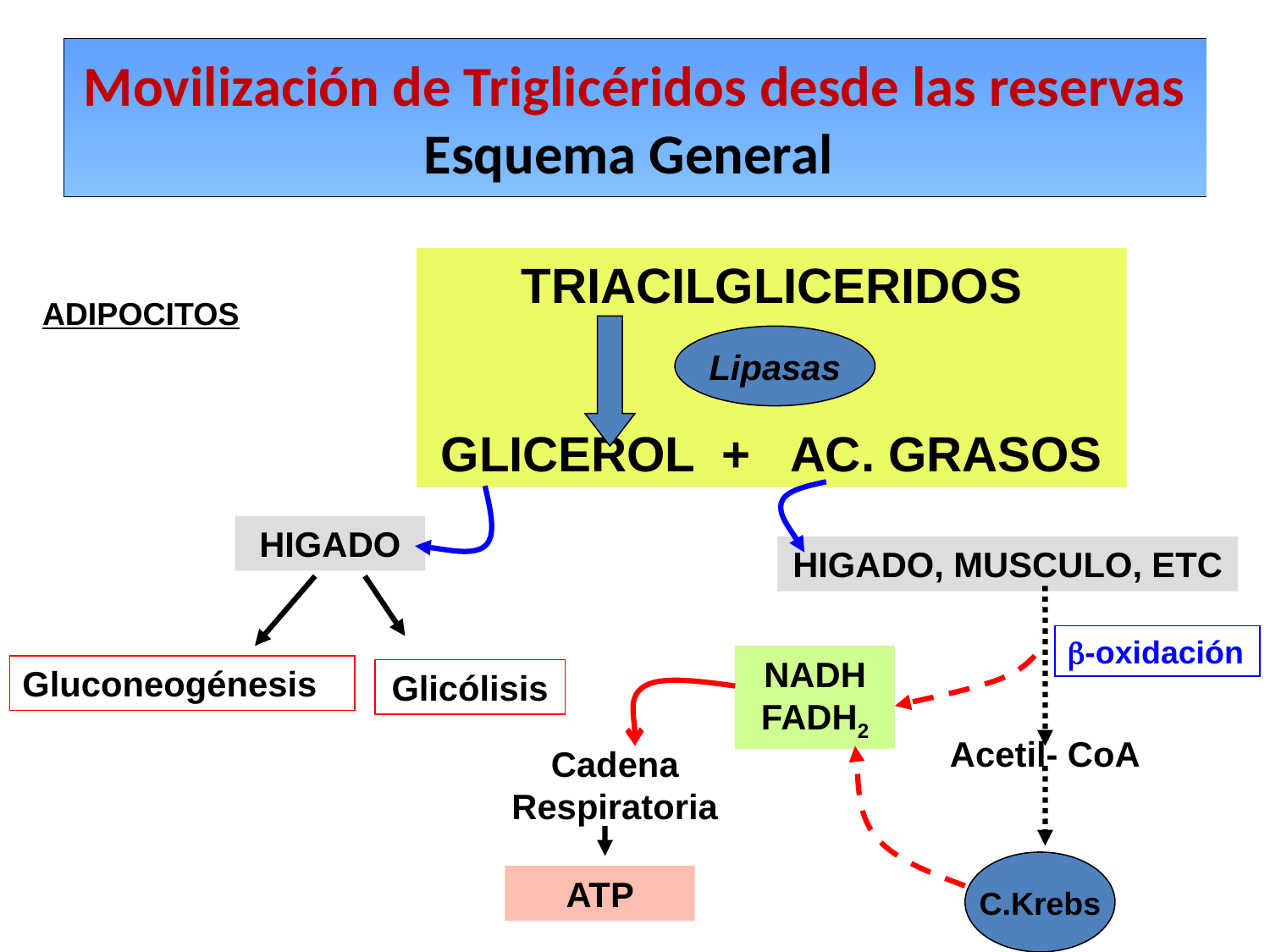

# Movilización de Triglicéridos desde las reservas Esquema General
TRIACILGLICERIDOS

GLICEROL  +   AC. GRASOS
ADIPOCITOS

Lipasas

HIGADO
HIGADO, MUSCULO, ETC

β-oxidación
NADH FADH2
Gluconeogénesis

Glicólisis

Acetil- CoA
Cadena Respiratoria

C.Krebs
ATP